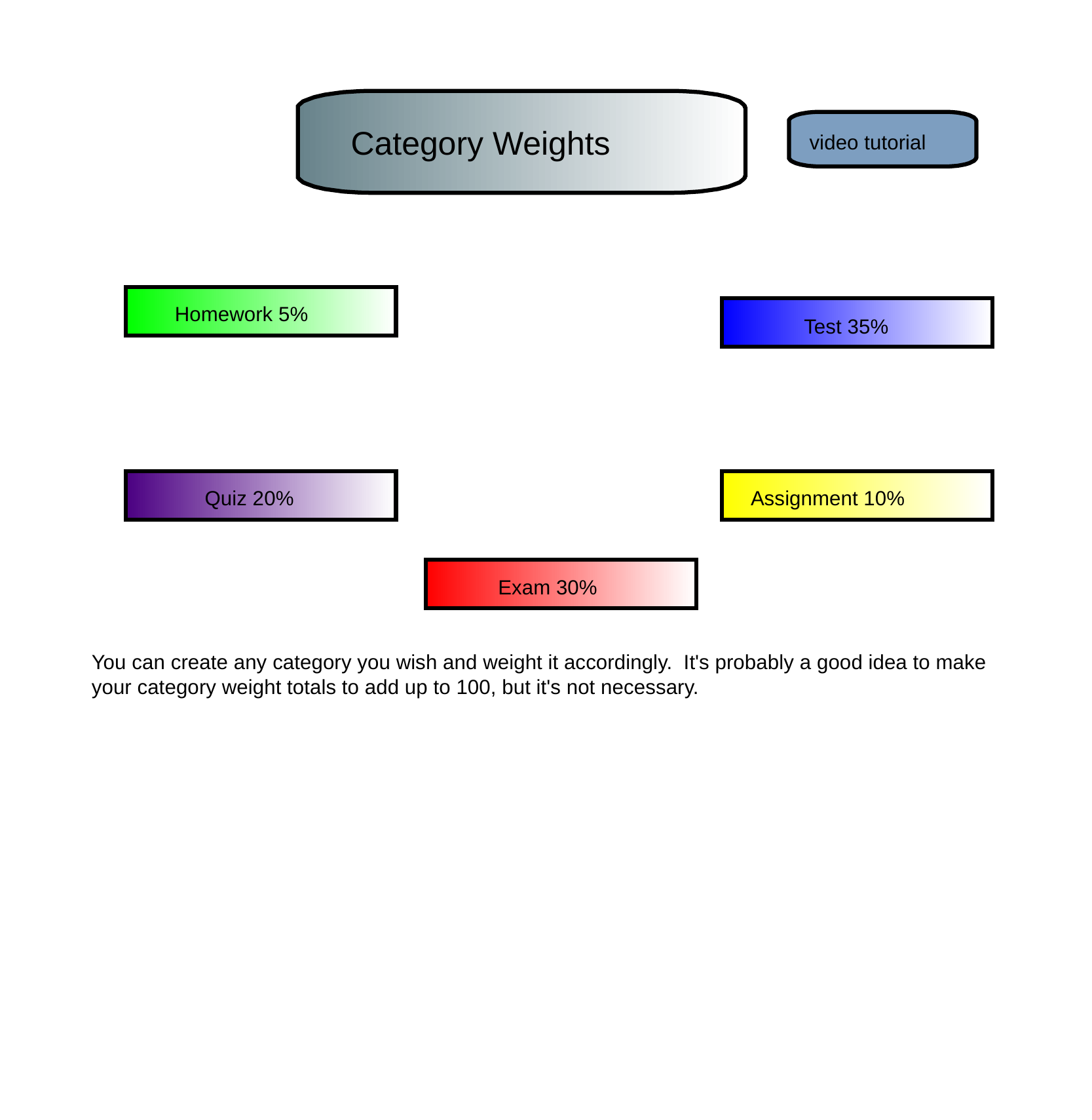

video tutorial
Category Weights

Homework 5%

Test 35%

Quiz 20%

Assignment 10%

Exam 30%
You can create any category you wish and weight it accordingly.  It's probably a good idea to make your category weight totals to add up to 100, but it's not necessary.